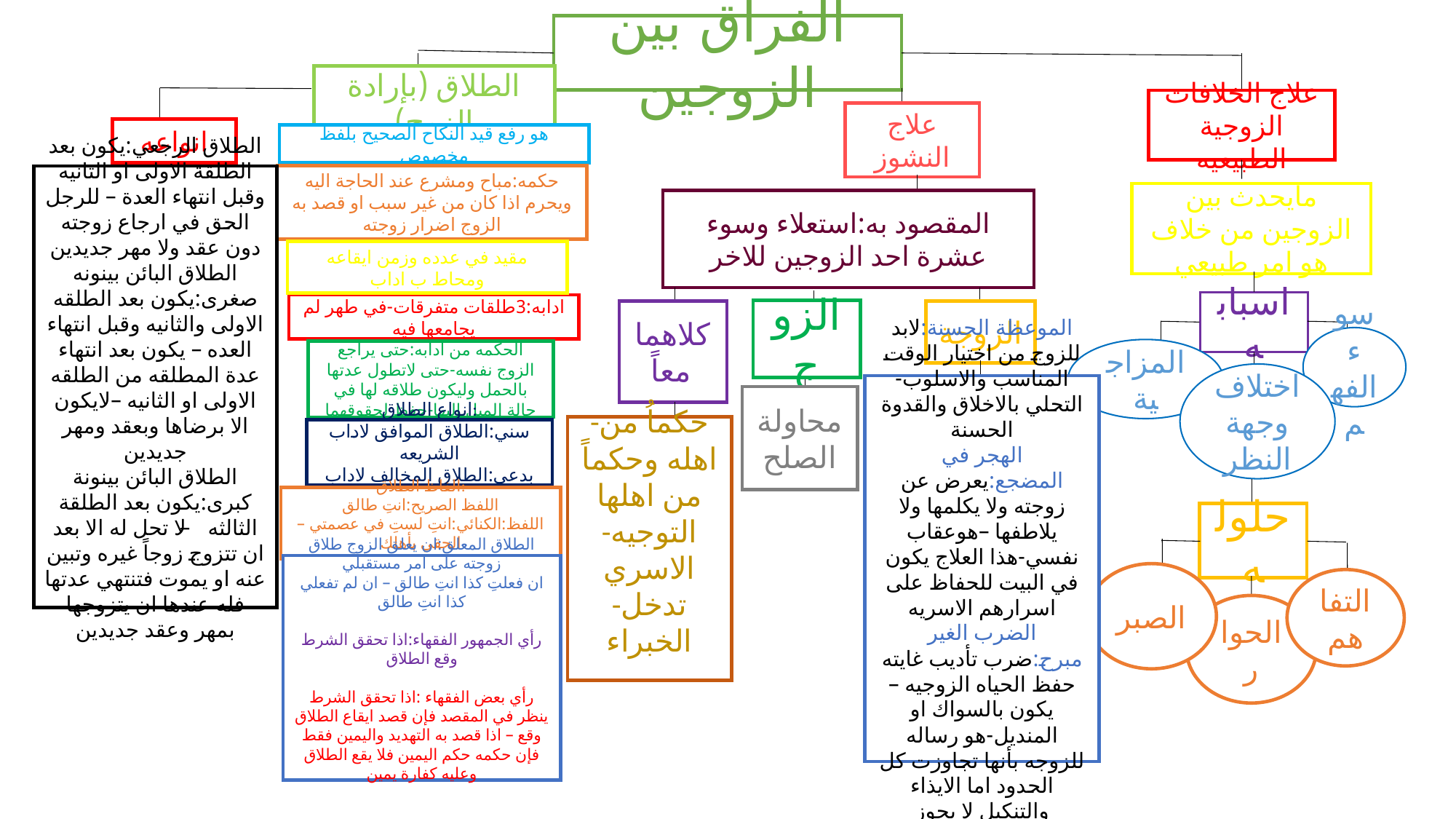

الفراق بين الزوجين
الطلاق (بإرادة الزوج)
علاج الخلافات الزوجية الطبيعيه
علاج النشوز
انواعه
هو رفع قيد النكاح الصحيح بلفظ مخصوص
حكمه:مباح ومشرع عند الحاجة اليه ويحرم اذا كان من غير سبب او قصد به الزوج اضرار زوجته
الطلاق الرجعي:يكون بعد الطلقة الاولى او الثانيه وقبل انتهاء العدة – للرجل الحق في ارجاع زوجته دون عقد ولا مهر جديدين
الطلاق البائن بينونه صغرى:يكون بعد الطلقه الاولى والثانيه وقبل انتهاء العده – يكون بعد انتهاء عدة المطلقه من الطلقه الاولى او الثانيه –لايكون الا برضاها وبعقد ومهر جديدين
الطلاق البائن بينونة كبرى:يكون بعد الطلقة الثالثه – لا تحل له الا بعد ان تتزوج زوجاً غيره وتبين عنه او يموت فتنتهي عدتها فله عندها ان يتزوجها بمهر وعقد جديدين
مايحدث بين الزوجين من خلاف هو امر طبيعي
المقصود به:استعلاء وسوء عشرة احد الزوجين للاخر
مقيد في عدده وزمن ايقاعه ومحاط ب اداب
اسبابه
ادابه:3طلقات متفرقات-في طهر لم يجامعها فيه
الزوج
كلاهما معاً
الزوجة
سوء الفهم
المزاجية
الحكمه من ادابه:حتى يراجع الزوج نفسه-حتى لاتطول عدتها بالحمل وليكون طلاقه لها في حالة الميل اليها-حفظ لحقوقهما
اختلاف وجهة النظر
الموعظة الحسنة:لابد للزوج من اختيار الوقت المناسب والاسلوب-التحلي بالاخلاق والقدوة الحسنة
الهجر في المضجع:يعرض عن زوجته ولا يكلمها ولا يلاطفها –هوعقاب نفسي-هذا العلاج يكون في البيت للحفاظ على اسرارهم الاسريه
الضرب الغير مبرح:ضرب تأديب غايته حفظ الحياه الزوجيه –يكون بالسواك او المنديل-هو رساله للزوجه بأنها تجاوزت كل الحدود اما الايذاء والتنكيل لا يجوز
محاولة الصلح
-حكماُ من اهله وحكماً من اهلها
-التوجيه الاسري
-تدخل الخبراء

انواع الطلاق:
سني:الطلاق الموافق لاداب الشريعه
بدعي:الطلاق المخالف لاداب الشريعه
الفاظ الطلاق:
اللفظ الصريح:انتِ طالق
اللفظ:الكنائي:انتِ لستِ في عصمتي – الحقي بأهلك

حلوله
الطلاق المعلق:ان يعلق الزوج طلاق زوجته على امر مستقبلي
ان فعلتِ كذا انتِ طالق – ان لم تفعلي كذا انتِ طالق

رأي الجمهور الفقهاء:اذا تحقق الشرط وقع الطلاق

رأي بعض الفقهاء :اذا تحقق الشرط ينظر في المقصد فإن قصد ايقاع الطلاق وقع – اذا قصد به التهديد واليمين فقط فإن حكمه حكم اليمين فلا يقع الطلاق وعليه كفارة يمين

الصبر
التفاهم
الحوار